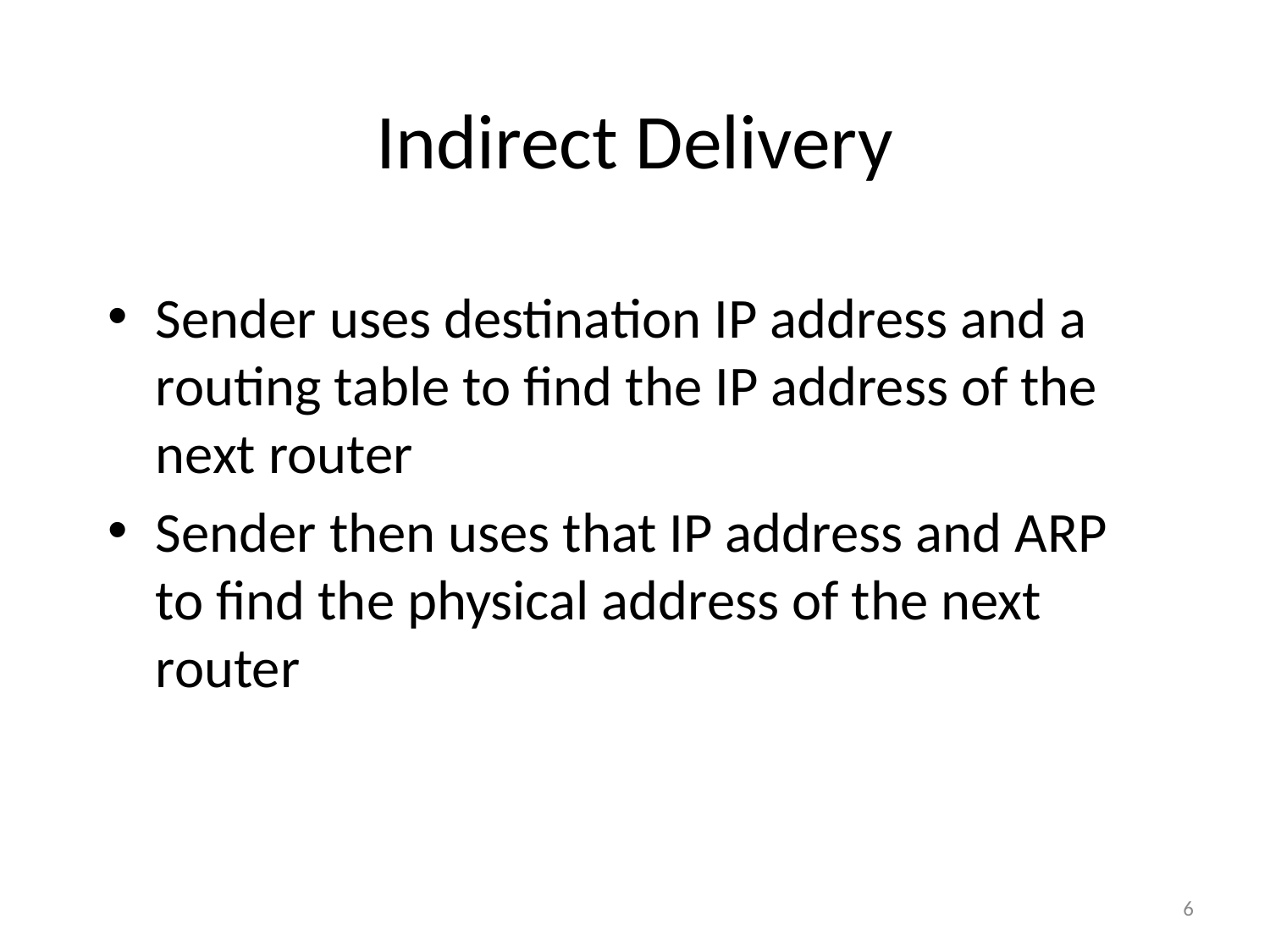

# Indirect Delivery
Sender uses destination IP address and a routing table to find the IP address of the next router
Sender then uses that IP address and ARP to find the physical address of the next router
6